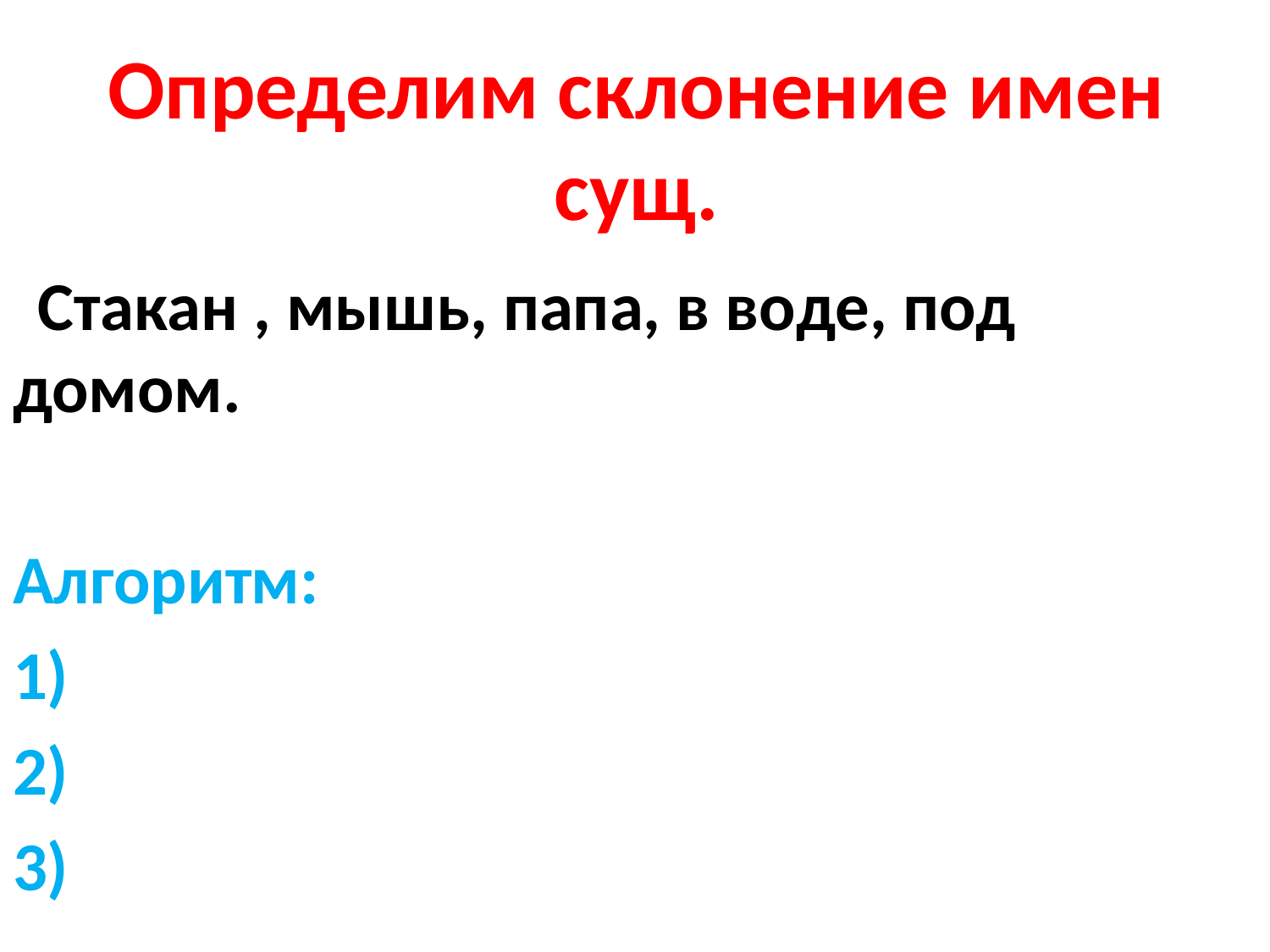

# Определим склонение имен сущ.
  Стакан , мышь, папа, в воде, под домом.

Алгоритм:
1)
2)
3)